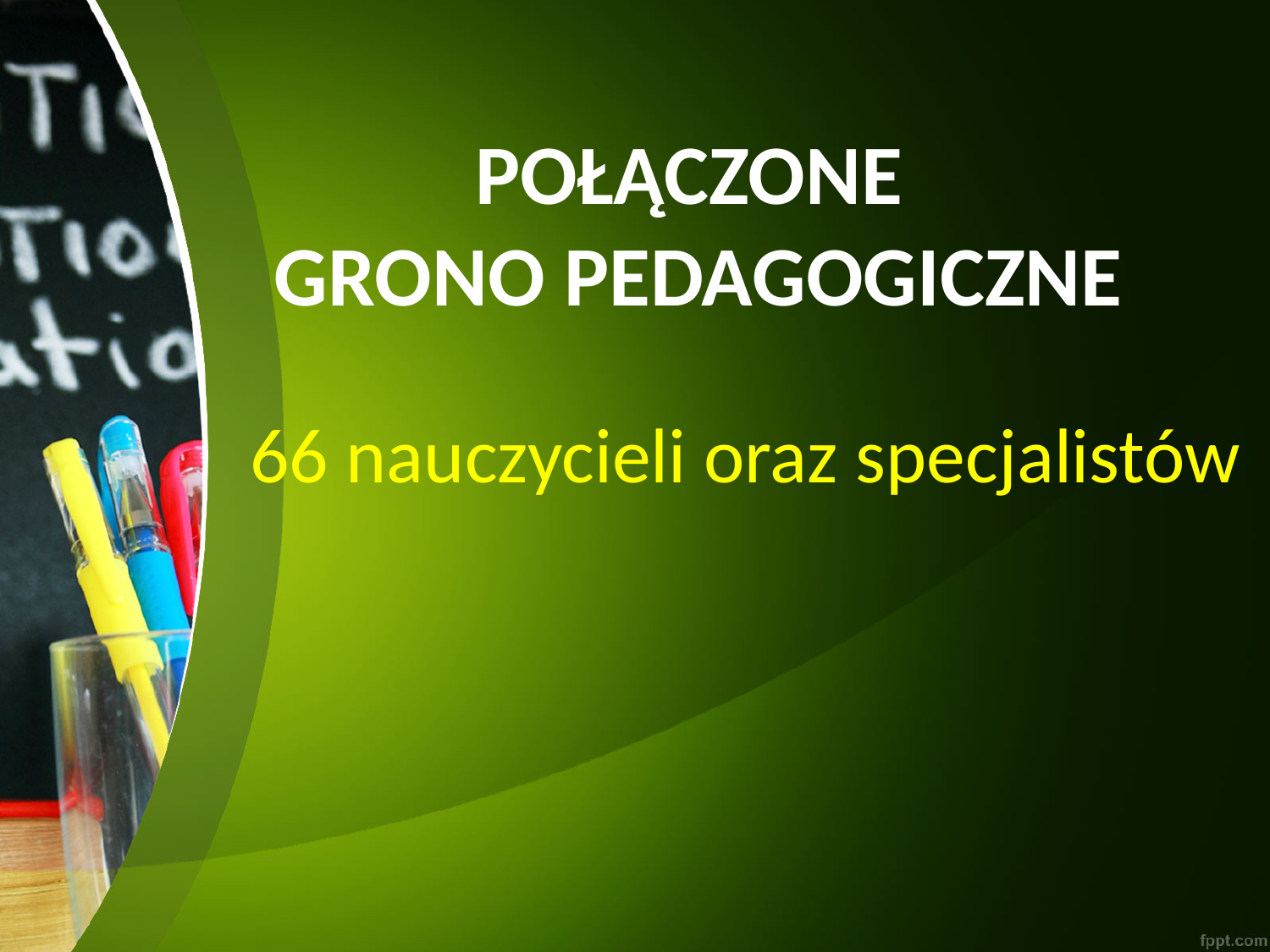

POŁĄCZONE
GRONO PEDAGOGICZNE
# 66 nauczycieli oraz specjalistów